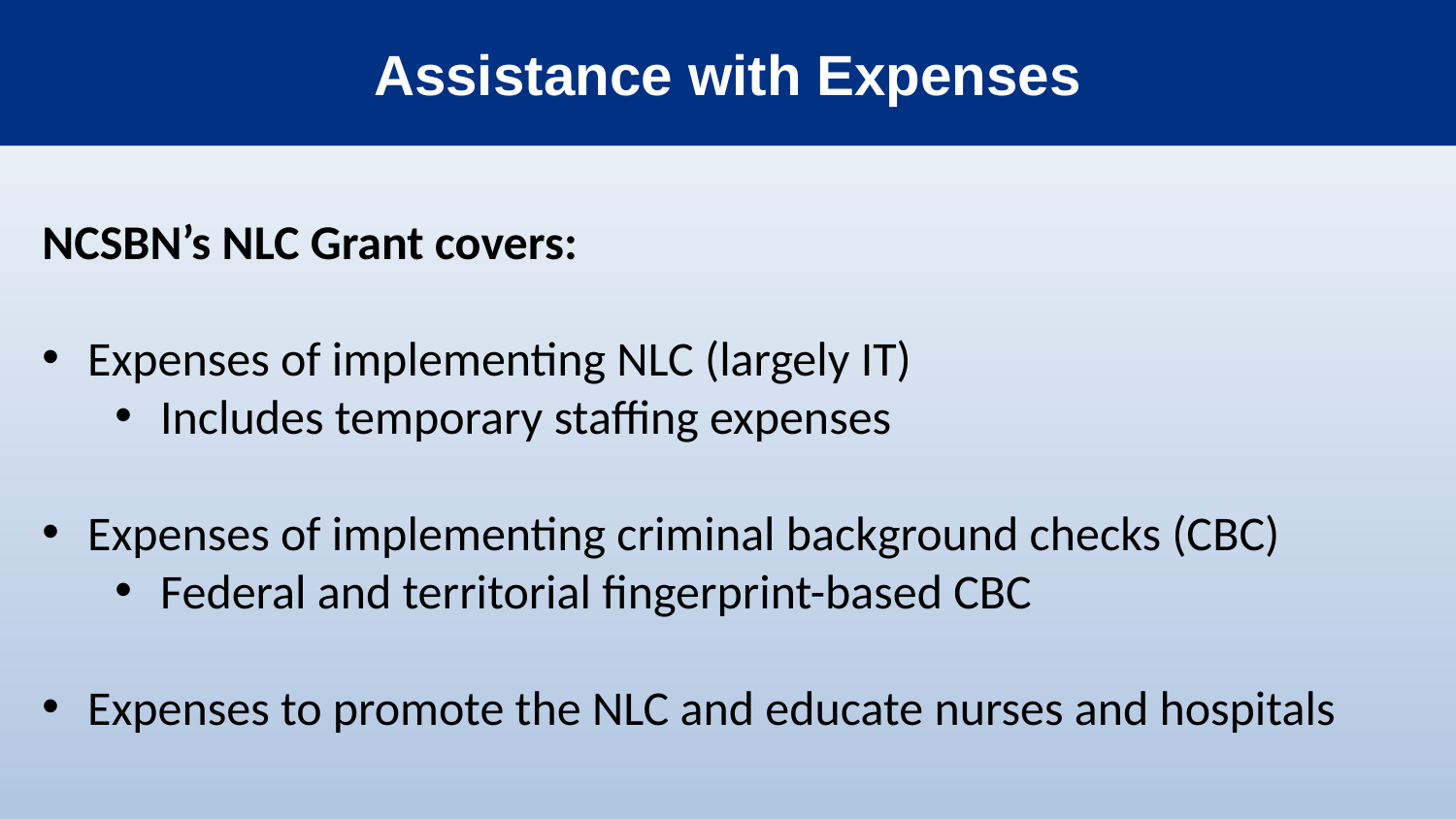

Assistance with Expenses

NCSBN’s NLC Grant covers:

Expenses of implementing NLC (largely IT)
Includes temporary staffing expenses

Expenses of implementing criminal background checks (CBC)
Federal and territorial fingerprint-based CBC

Expenses to promote the NLC and educate nurses and hospitals